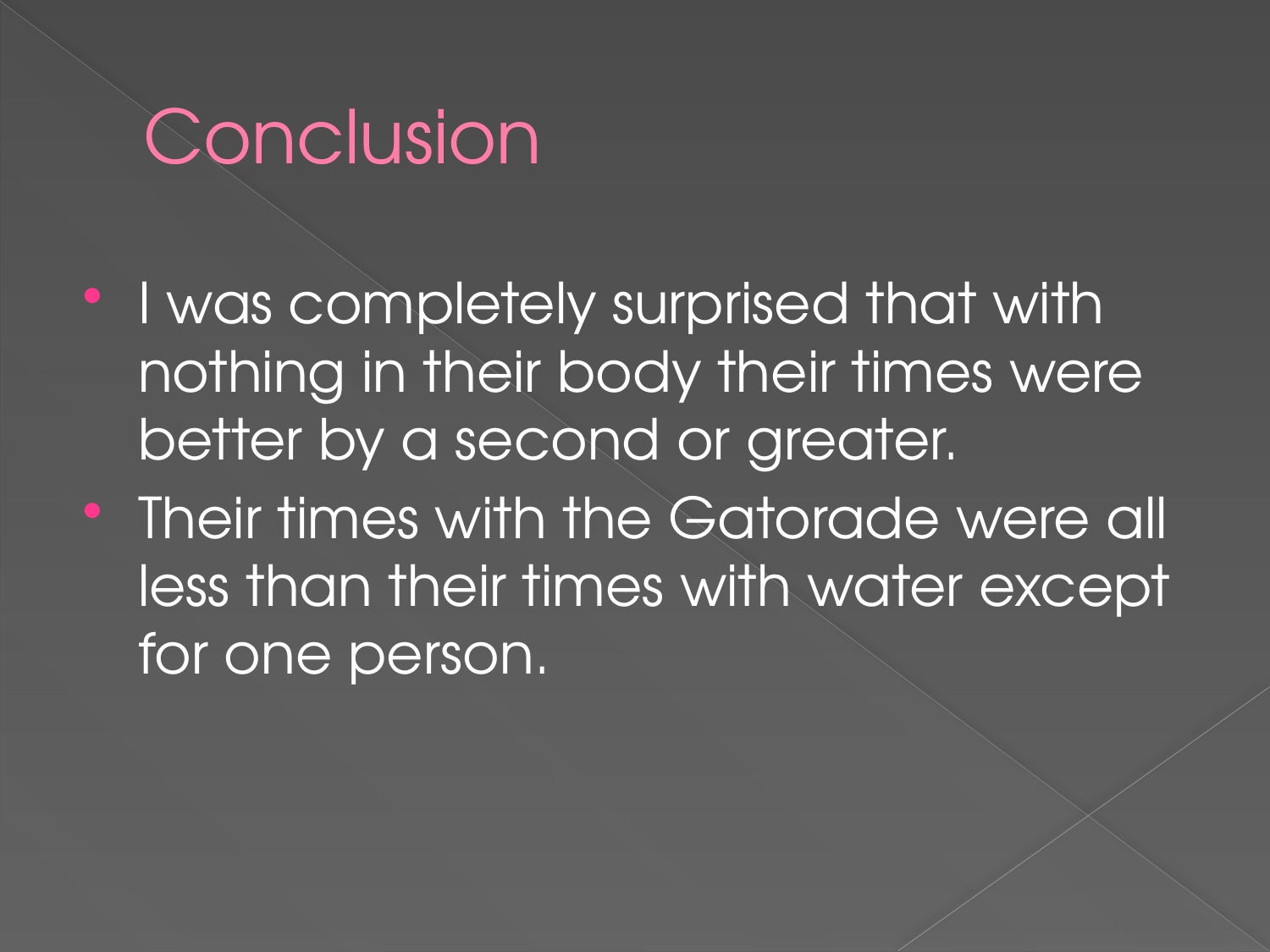

# Conclusion
I was completely surprised that with nothing in their body their times were better by a second or greater.
Their times with the Gatorade were all less than their times with water except for one person.